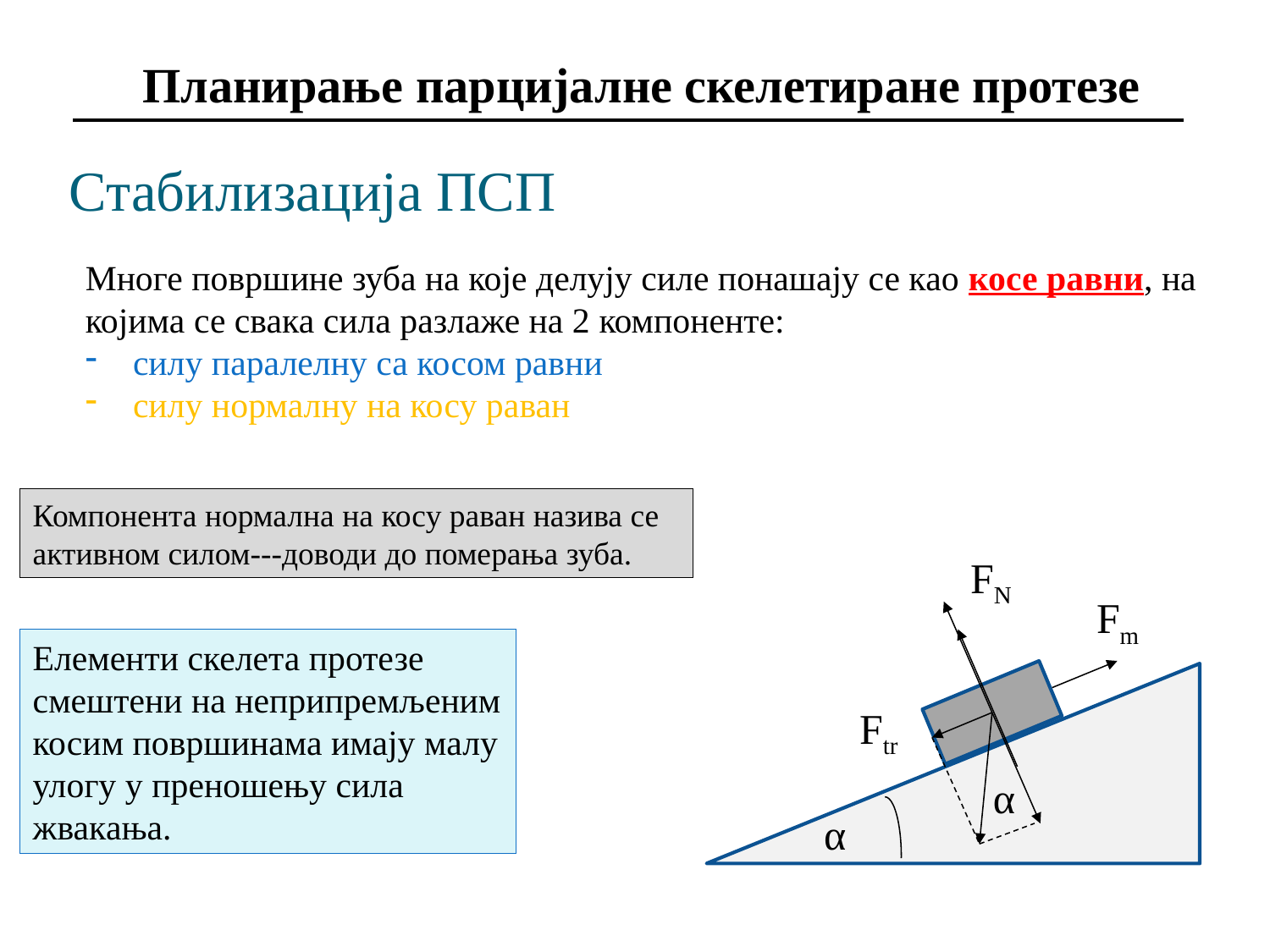

Планирање парцијалне скелетиране протезе
Стабилизација ПСП
Многе површине зуба на које делују силе понашају се као косе равни, на којима се свака сила разлаже на 2 компоненте:
силу паралелну са косом равни
силу нормалну на косу раван
Компонента нормална на косу раван назива се активном силом---доводи до померања зуба.
FN
Fm
Елементи скелета протезе смештени на неприпремљеним косим површинама имају малу улогу у преношењу сила жвакања.

Ftr
α

α